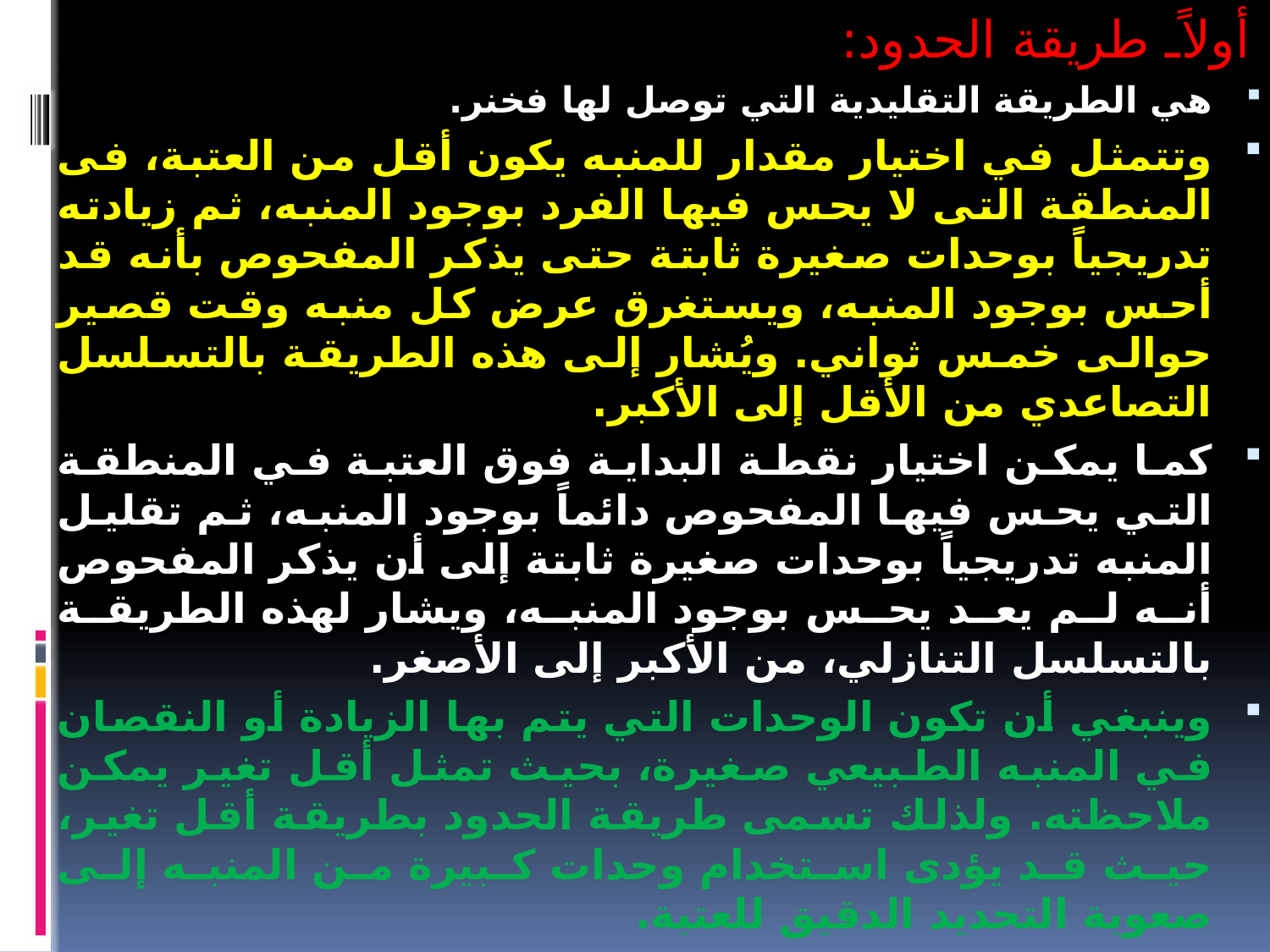

أولاًـ طريقة الحدود:
هي الطريقة التقليدية التي توصل لها فخنر.
وتتمثل في اختيار مقدار للمنبه يكون أقل من العتبة، فى المنطقة التى لا يحس فيها الفرد بوجود المنبه، ثم زيادته تدريجياً بوحدات صغيرة ثابتة حتى يذكر المفحوص بأنه قد أحس بوجود المنبه، ويستغرق عرض كل منبه وقت قصير حوالى خمس ثواني. ويُشار إلى هذه الطريقة بالتسلسل التصاعدي من الأقل إلى الأكبر.
كما يمكن اختيار نقطة البداية فوق العتبة في المنطقة التي يحس فيها المفحوص دائماً بوجود المنبه، ثم تقليل المنبه تدريجياً بوحدات صغيرة ثابتة إلى أن يذكر المفحوص أنه لم يعد يحس بوجود المنبه، ويشار لهذه الطريقة بالتسلسل التنازلي، من الأكبر إلى الأصغر.
وينبغي أن تكون الوحدات التي يتم بها الزيادة أو النقصان في المنبه الطبيعي صغيرة، بحيث تمثل أقل تغير يمكن ملاحظته. ولذلك تسمى طريقة الحدود بطريقة أقل تغير، حيث قد يؤدى استخدام وحدات كبيرة من المنبه إلى صعوبة التحديد الدقيق للعتبة.